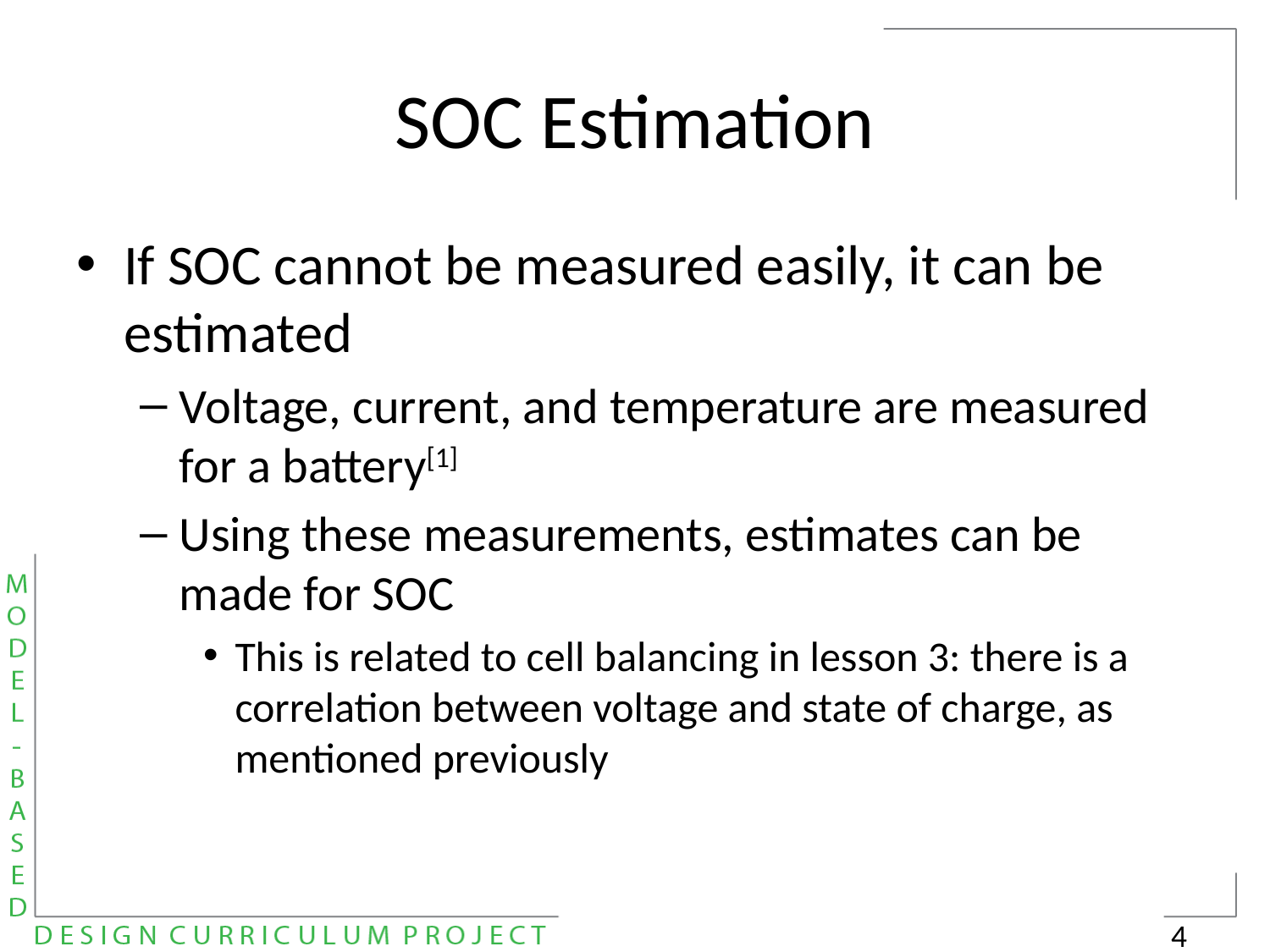

# SOC Estimation
If SOC cannot be measured easily, it can be estimated
Voltage, current, and temperature are measured for a battery[1]
Using these measurements, estimates can be made for SOC
This is related to cell balancing in lesson 3: there is a correlation between voltage and state of charge, as mentioned previously